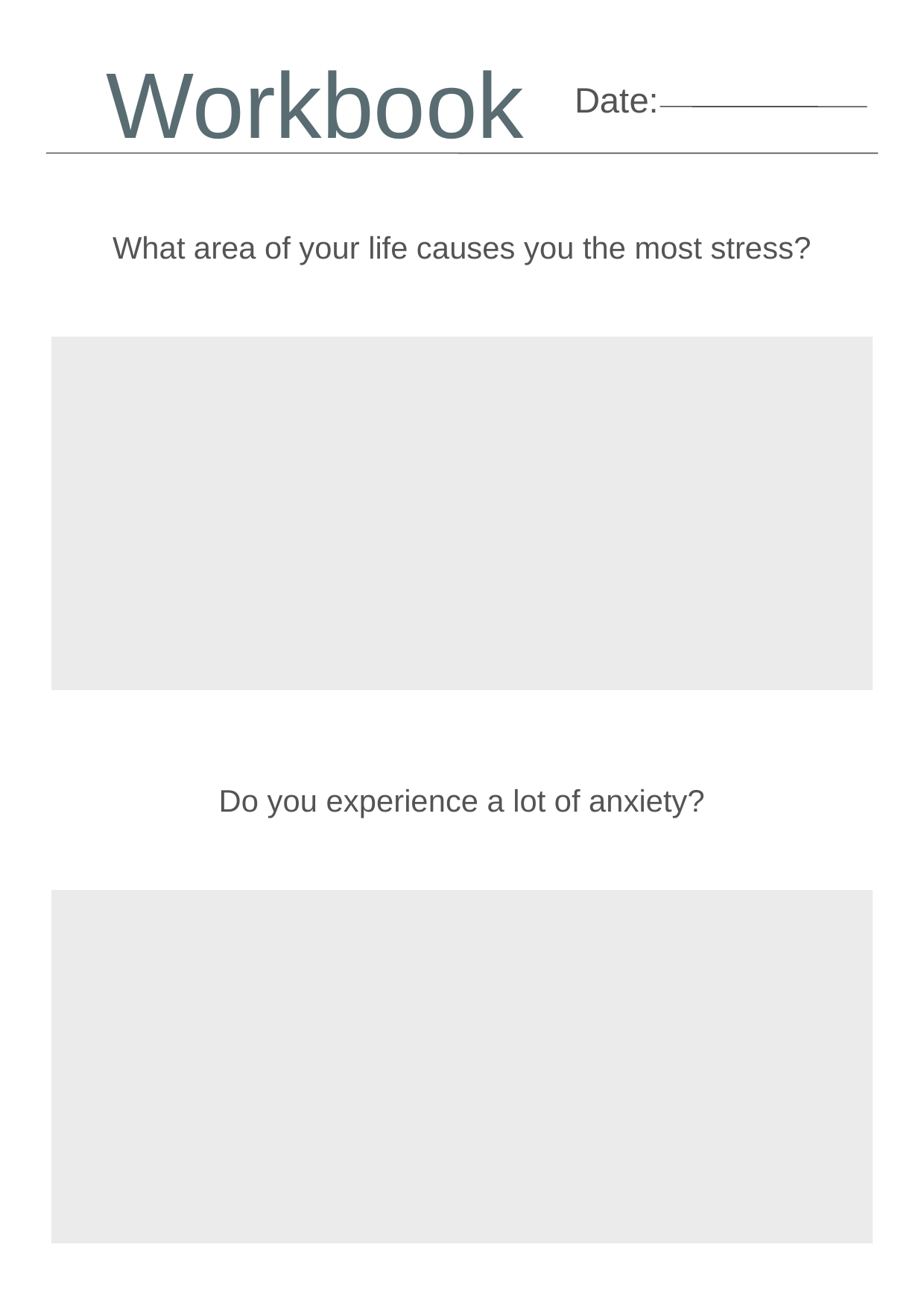

Workbook
Date:

What area of your life causes you the most stress?

Do you experience a lot of anxiety?